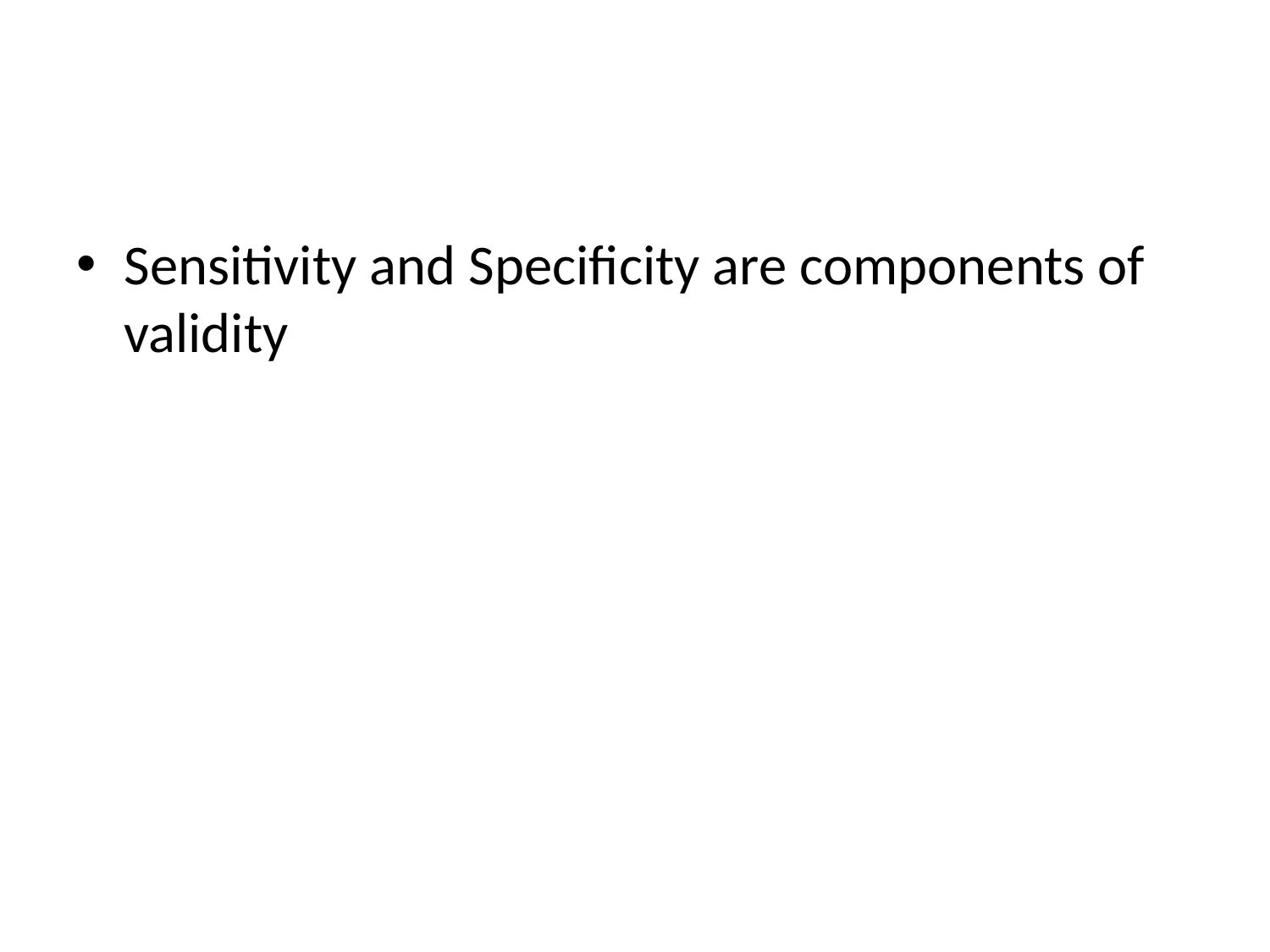

#
Sensitivity and Specificity are components of validity